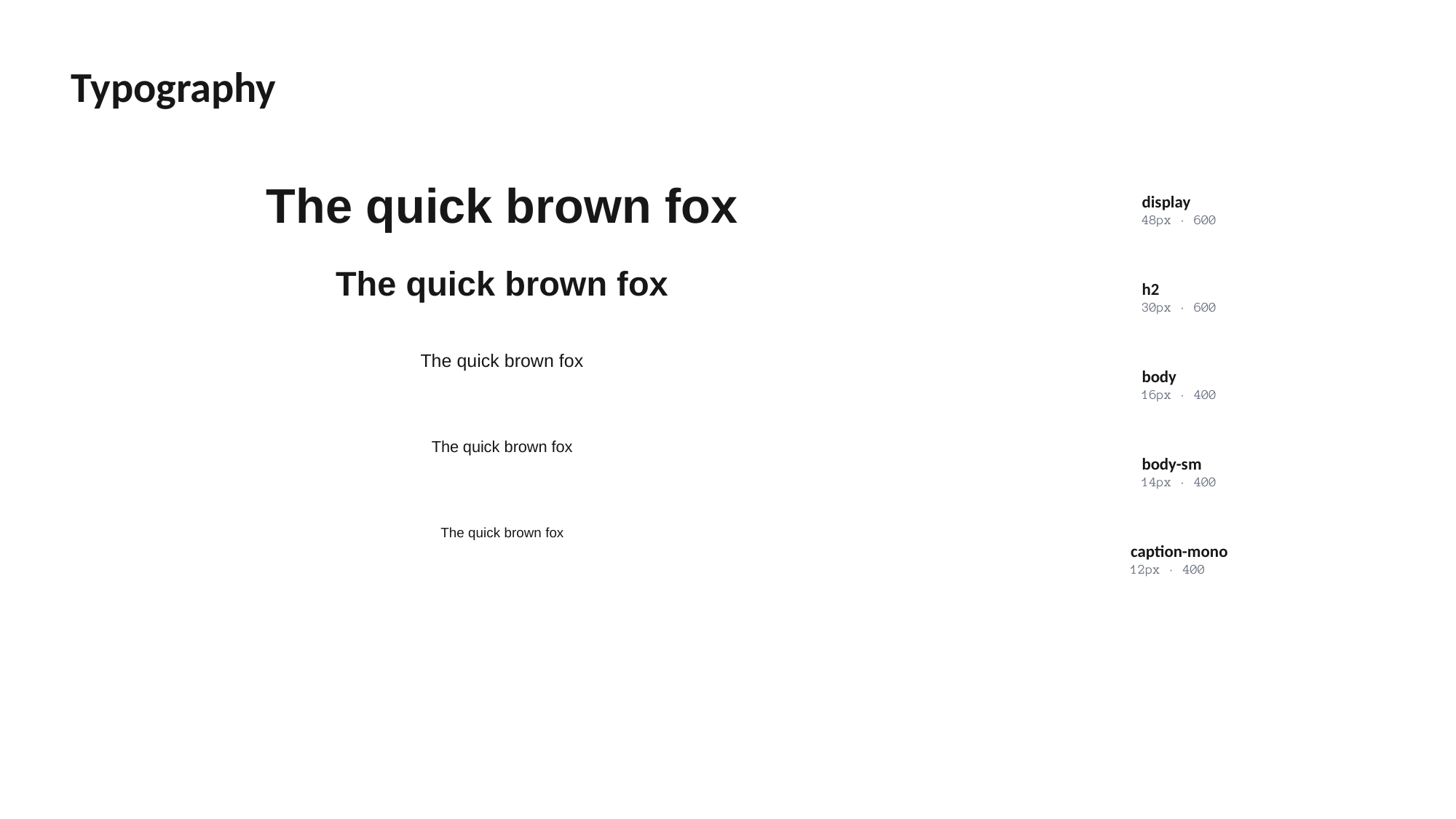

Typography
The quick brown fox
display
48px · 600
The quick brown fox
h2
30px · 600
The quick brown fox
body
16px · 400
The quick brown fox
body-sm
14px · 400
The quick brown fox
caption-mono
12px · 400